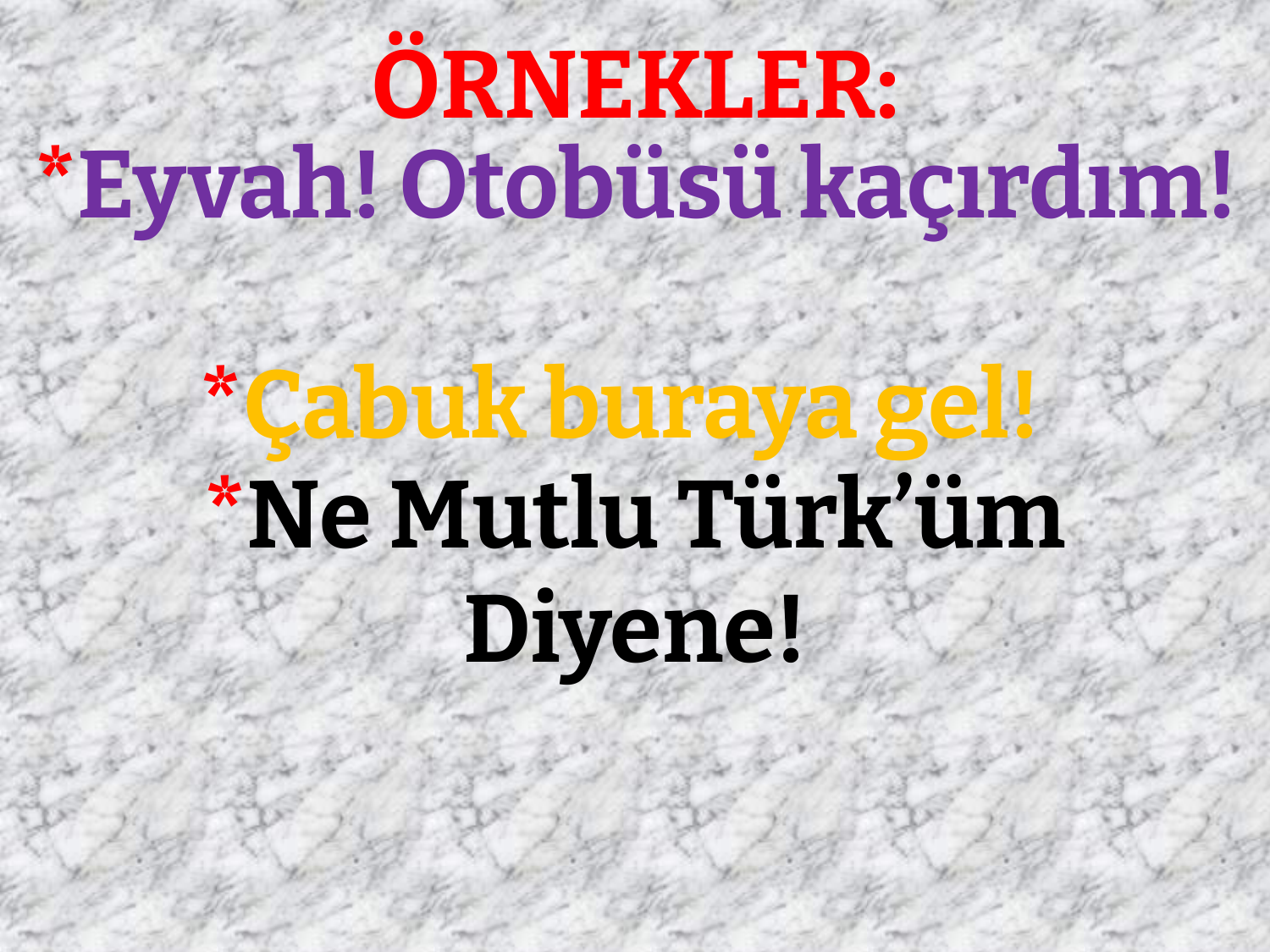

ÖRNEKLER:
*Eyvah! Otobüsü kaçırdım!
*Çabuk buraya gel!
*Ne Mutlu Türk’üm Diyene!